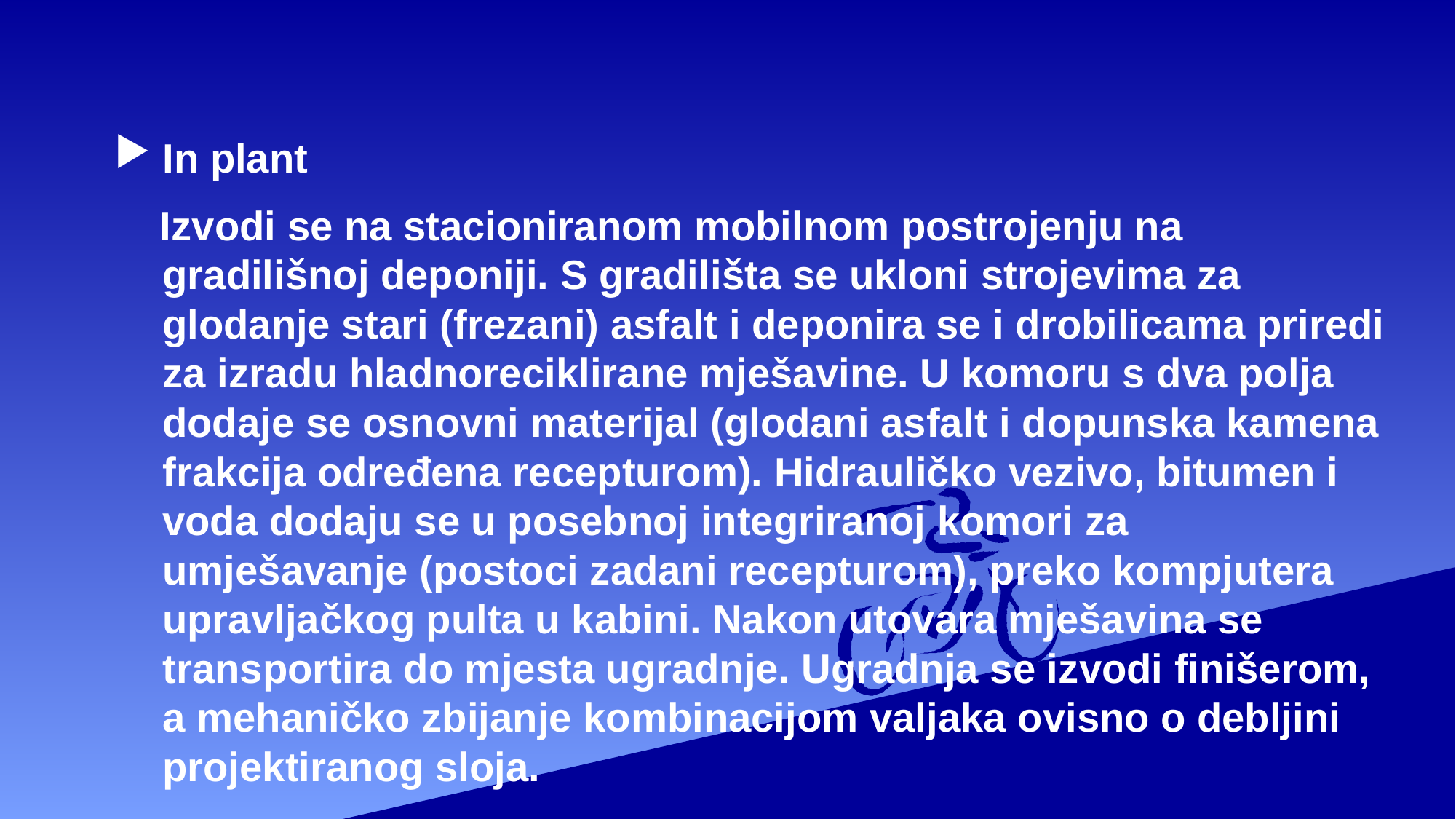

In plant
    Izvodi se na stacioniranom mobilnom postrojenju na gradilišnoj deponiji. S gradilišta se ukloni strojevima za glodanje stari (frezani) asfalt i deponira se i drobilicama priredi za izradu hladnoreciklirane mješavine. U komoru s dva polja dodaje se osnovni materijal (glodani asfalt i dopunska kamena frakcija određena recepturom). Hidrauličko vezivo, bitumen i voda dodaju se u posebnoj integriranoj komori za umješavanje (postoci zadani recepturom), preko kompjutera upravljačkog pulta u kabini. Nakon utovara mješavina se transportira do mjesta ugradnje. Ugradnja se izvodi finišerom, a mehaničko zbijanje kombinacijom valjaka ovisno o debljini projektiranog sloja.